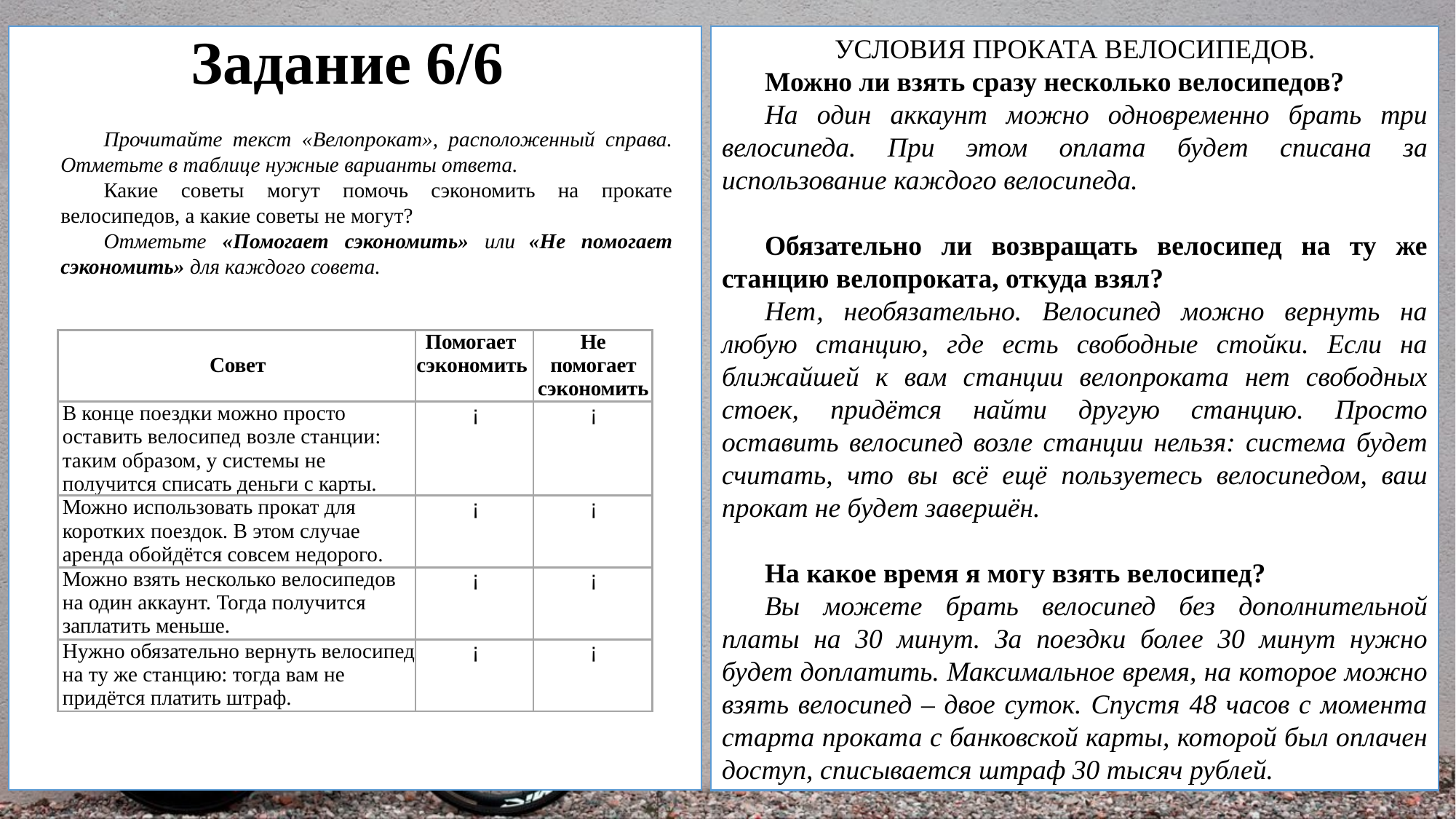

Задание 6/6
УСЛОВИЯ ПРОКАТА ВЕЛОСИПЕДОВ.
Можно ли взять сразу несколько велосипедов?
На один аккаунт можно одновременно брать три велосипеда. При этом оплата будет списана за использование каждого велосипеда.

Обязательно ли возвращать велосипед на ту же станцию велопроката, откуда взял?
Нет, необязательно. Велосипед можно вернуть на любую станцию, где есть свободные стойки. Если на ближайшей к вам станции велопроката нет свободных стоек, придётся найти другую станцию. Просто оставить велосипед возле станции нельзя: система будет считать, что вы всё ещё пользуетесь велосипедом, ваш прокат не будет завершён.

На какое время я могу взять велосипед?
Вы можете брать велосипед без дополнительной платы на 30 минут. За поездки более 30 минут нужно будет доплатить. Максимальное время, на которое можно взять велосипед – двое суток. Спустя 48 часов с момента старта проката с банковской карты, которой был оплачен доступ, списывается штраф 30 тысяч рублей.
Прочитайте текст «Велопрокат», расположенный справа. Отметьте в таблице нужные варианты ответа.
Какие советы могут помочь сэкономить на прокате велосипедов, а какие советы не могут?
Отметьте «Помогает сэкономить» или	«Не помогает сэкономить» для каждого совета.

| Совет | Помогает сэкономить | Не помогает сэкономить |
| --- | --- | --- |
| В конце поездки можно просто оставить велосипед возле станции: таким образом, у системы не получится списать деньги с карты. | ¡ | ¡ |
| Можно использовать прокат для коротких поездок. В этом случае аренда обойдётся совсем недорого. | ¡ | ¡ |
| Можно взять несколько велосипедов на один аккаунт. Тогда получится заплатить меньше. | ¡ | ¡ |
| Нужно обязательно вернуть велосипед на ту же станцию: тогда вам не придётся платить штраф. | ¡ | ¡ |